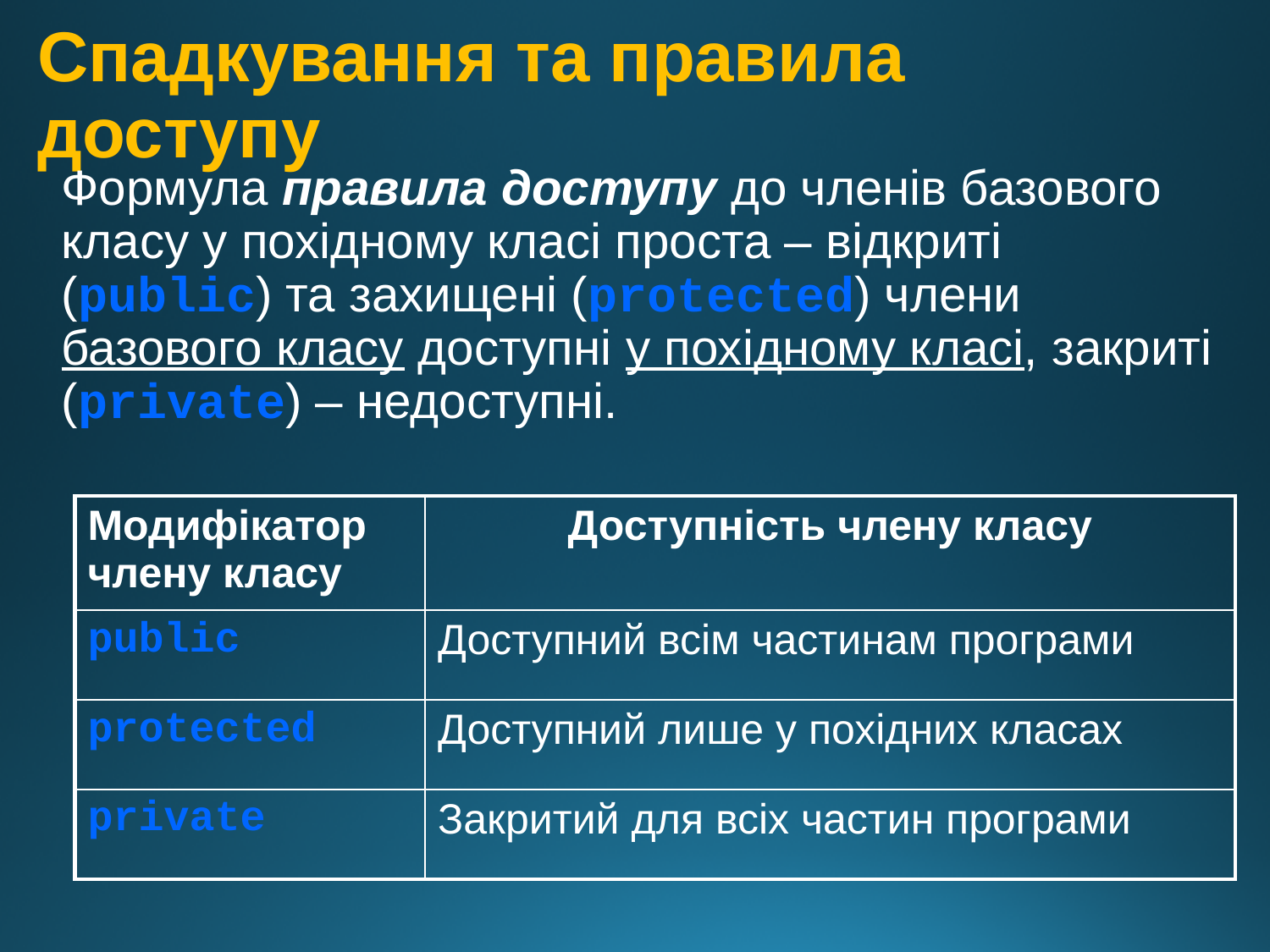

# Спадкування та правила доступу
	Формула правила доступу до членів базового класу у похідному класі проста – відкриті (public) та захищені (protected) члени базового класу доступні у похідному класі, закриті (private) – недоступні.
| Модифікатор члену класу | Доступність члену класу |
| --- | --- |
| public | Доступний всім частинам програми |
| protected | Доступний лише у похідних класах |
| private | Закритий для всіх частин програми |